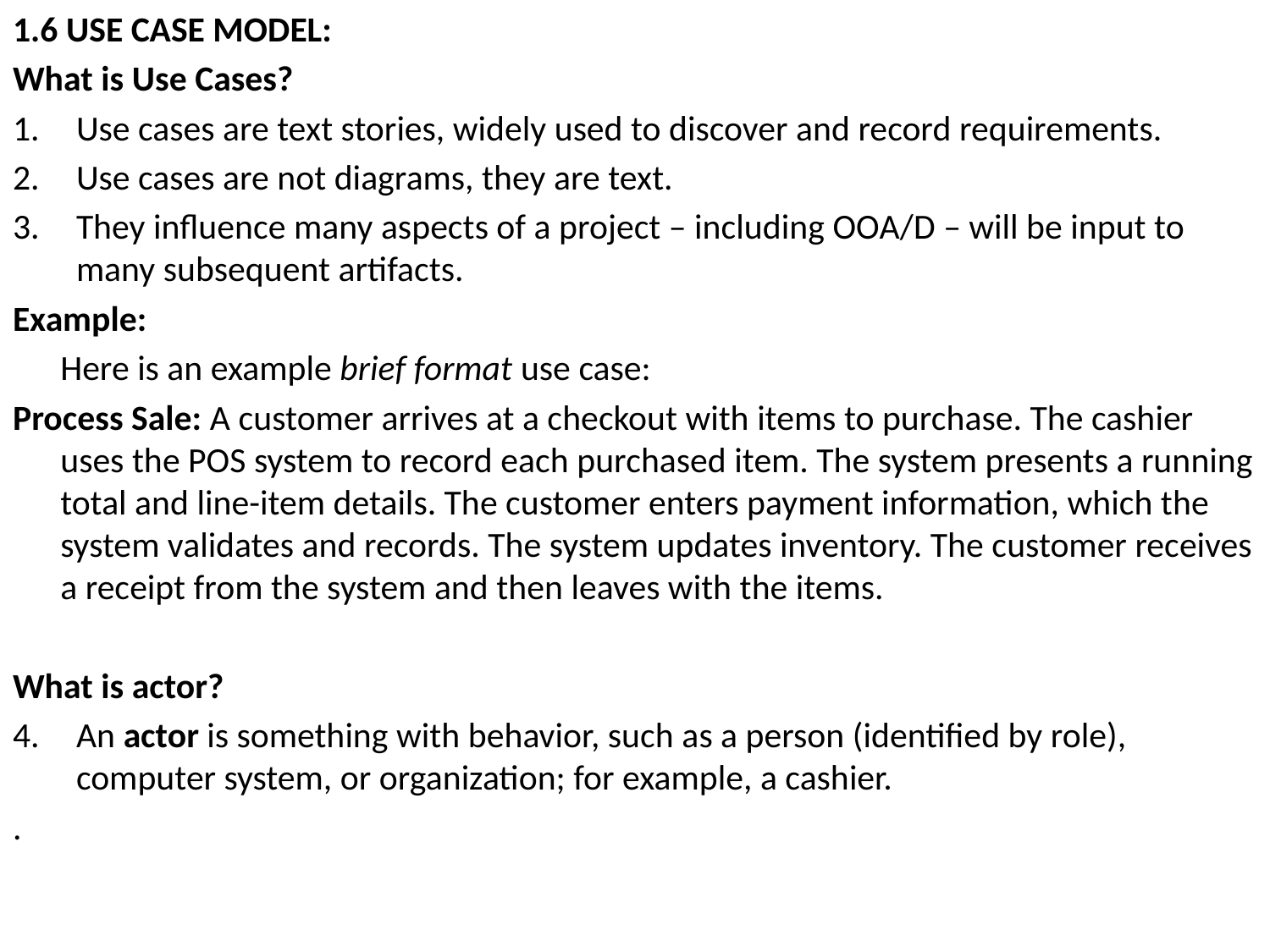

1.6 USE CASE MODEL:
What is Use Cases?
Use cases are text stories, widely used to discover and record requirements.
Use cases are not diagrams, they are text.
They influence many aspects of a project – including OOA/D – will be input to many subsequent artifacts.
Example:
	Here is an example brief format use case:
Process Sale: A customer arrives at a checkout with items to purchase. The cashier uses the POS system to record each purchased item. The system presents a running total and line-item details. The customer enters payment information, which the system validates and records. The system updates inventory. The customer receives a receipt from the system and then leaves with the items.

What is actor?
An actor is something with behavior, such as a person (identified by role), computer system, or organization; for example, a cashier.
.